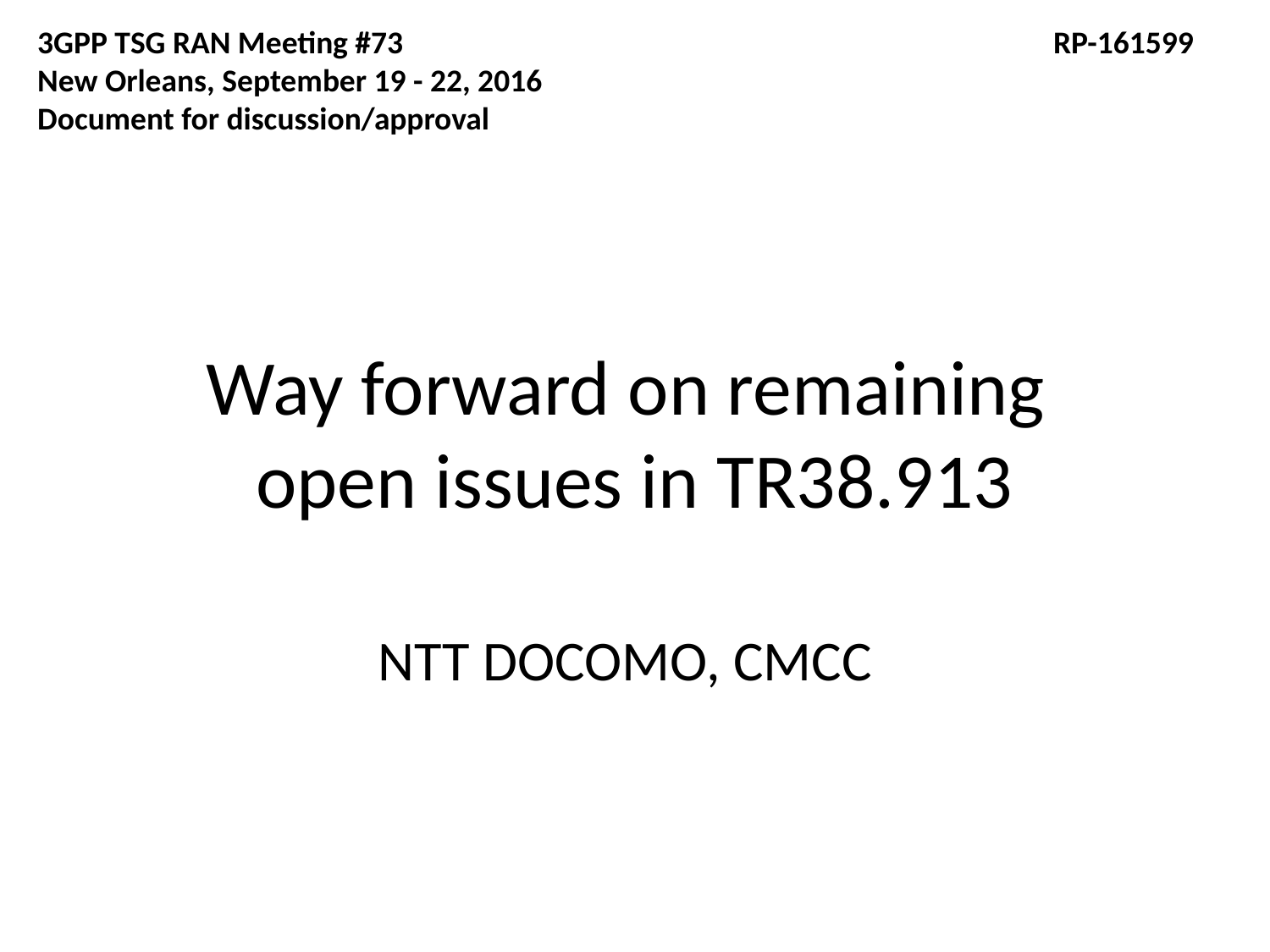

3GPP TSG RAN Meeting #73						RP-161599
New Orleans, September 19 - 22, 2016
Document for discussion/approval
# Way forward on remaining open issues in TR38.913

NTT DOCOMO, CMCC